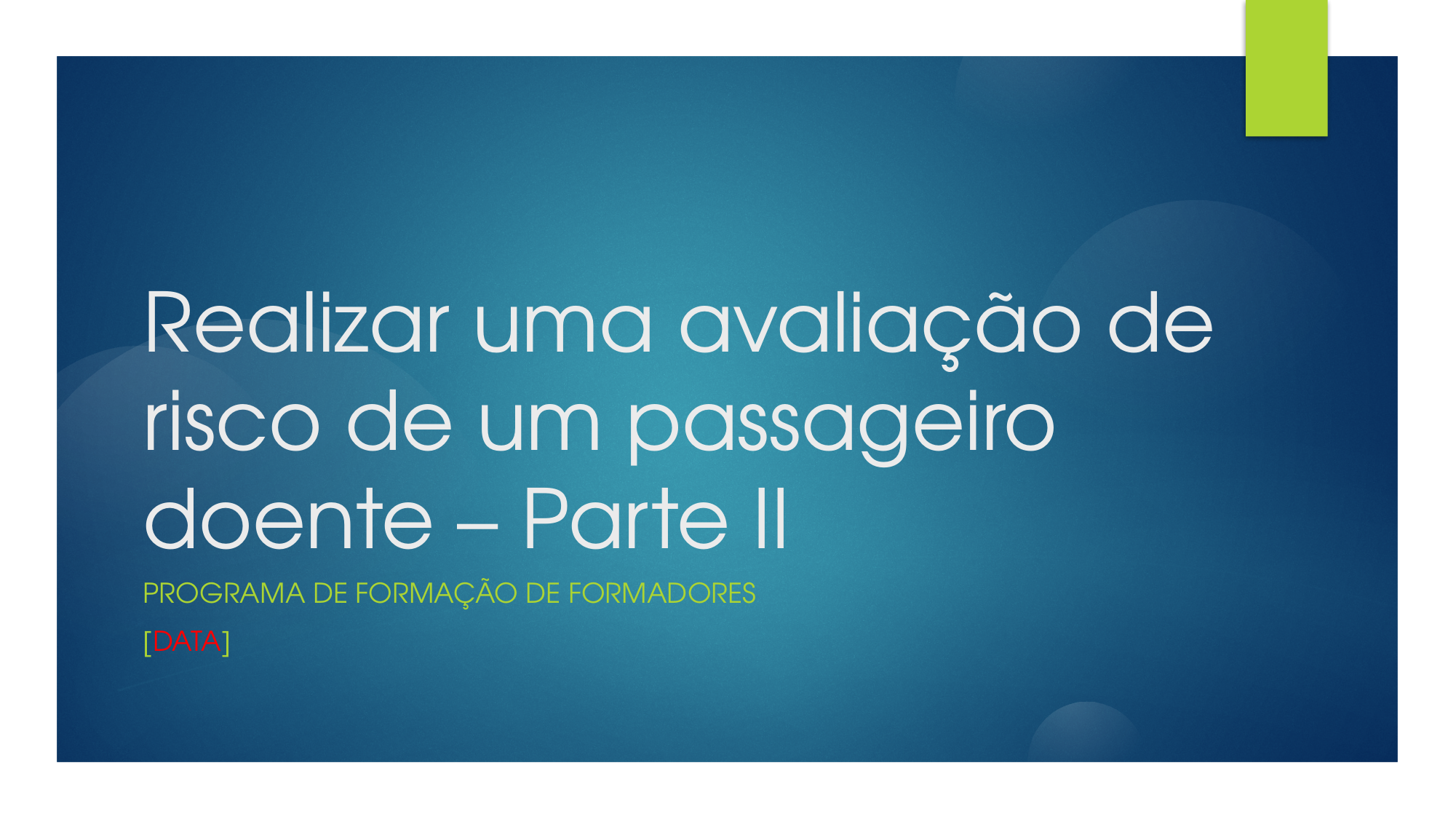

# Realizar uma avaliação de risco de um passageiro doente – Parte II
Programa de Formação de Formadores
[Data]